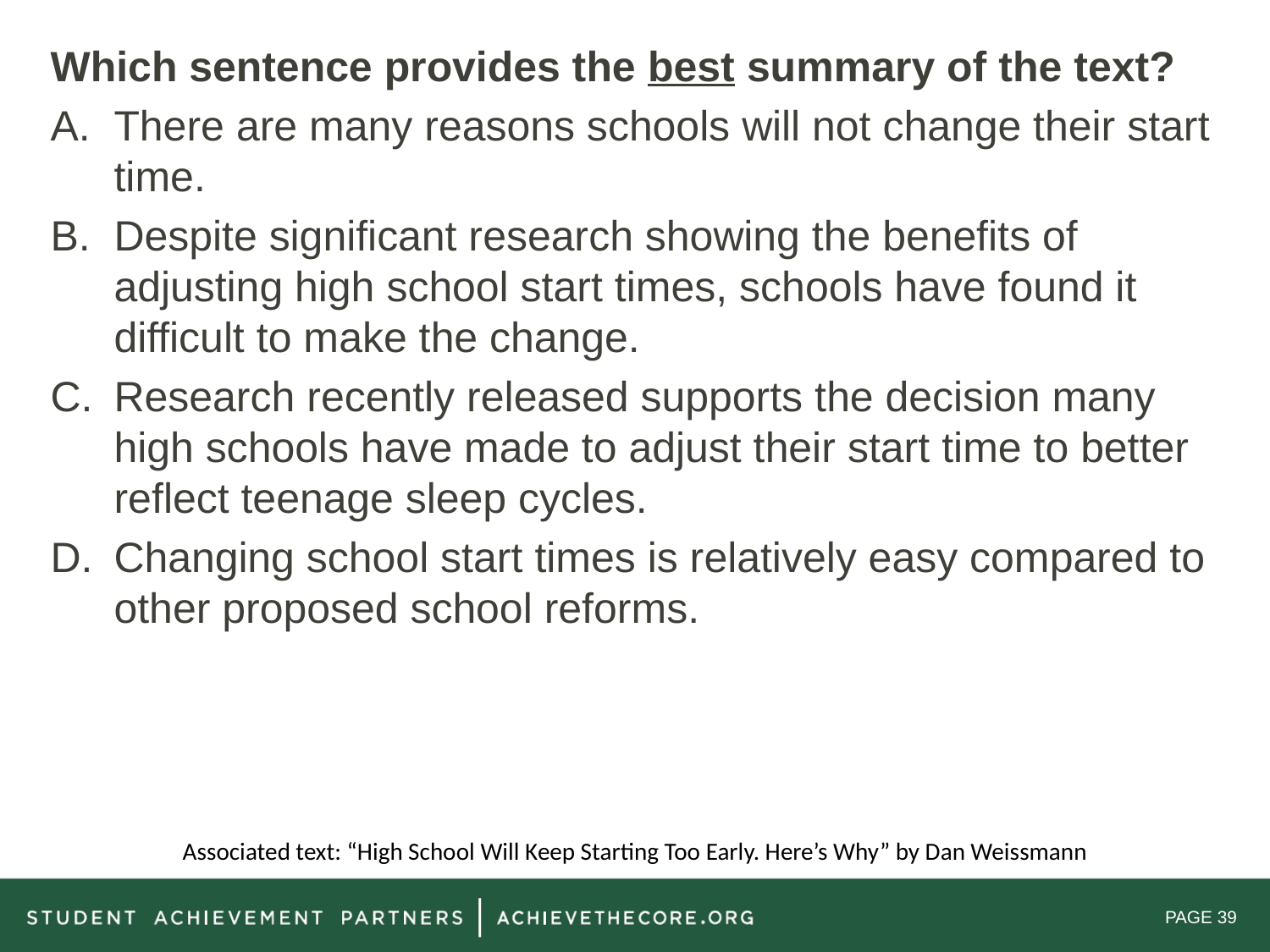

Which sentence provides the best summary of the text?
There are many reasons schools will not change their start time.
Despite significant research showing the benefits of adjusting high school start times, schools have found it difficult to make the change.
Research recently released supports the decision many high schools have made to adjust their start time to better reflect teenage sleep cycles.
Changing school start times is relatively easy compared to other proposed school reforms.
Associated text: “High School Will Keep Starting Too Early. Here’s Why” by Dan Weissmann